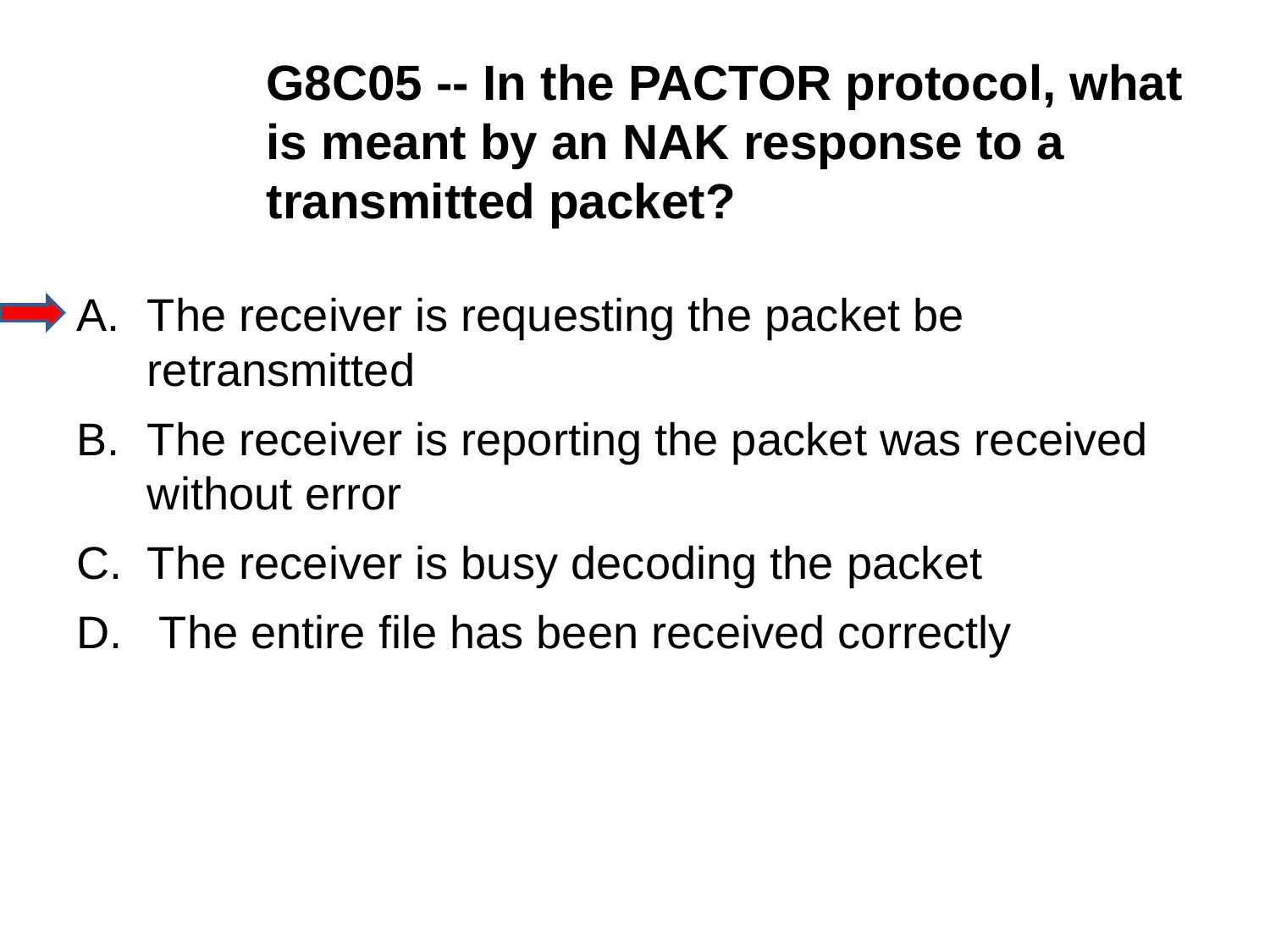

G8C05 -- In the PACTOR protocol, what is meant by an NAK response to a transmitted packet?
A.	The receiver is requesting the packet be retransmitted
B.	The receiver is reporting the packet was received without error
C.	The receiver is busy decoding the packet
D.	 The entire file has been received correctly